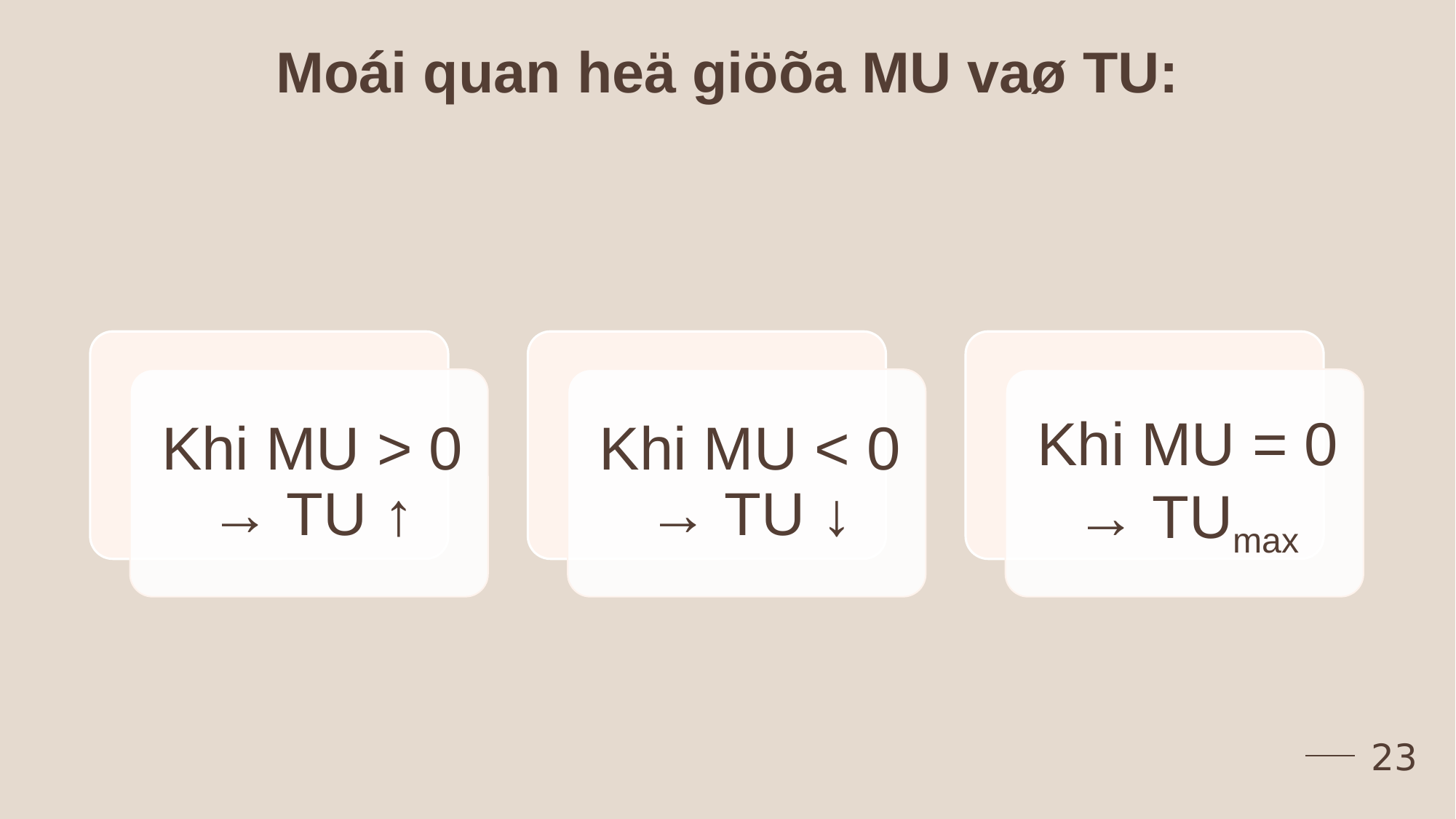

# Moái quan heä giöõa MU vaø TU:
Khi MU > 0 → TU ↑
Khi MU < 0 → TU ↓
Khi MU = 0 → TUmax
23